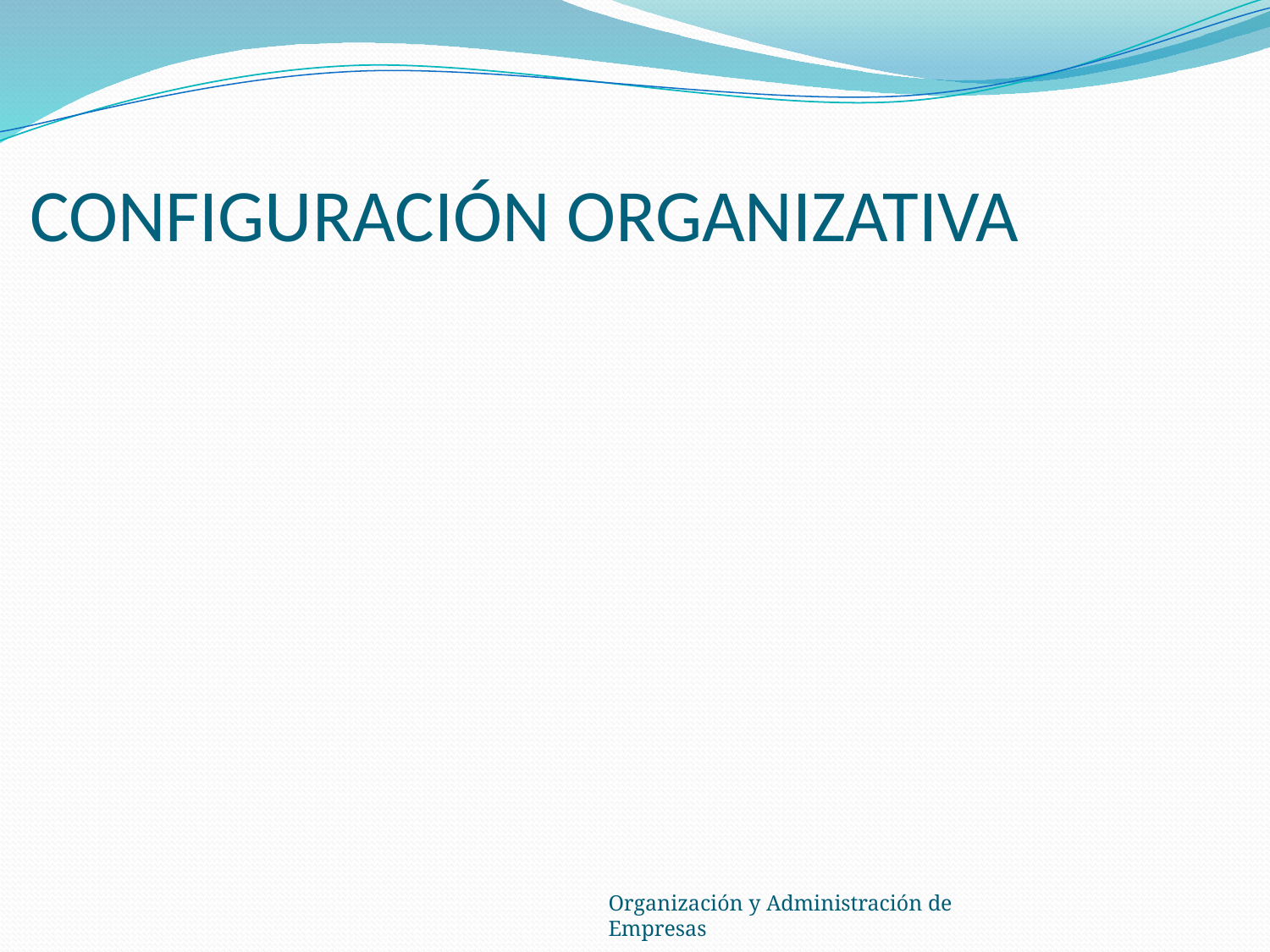

# CONFIGURACIÓN ORGANIZATIVA

Organización y Administración de Empresas